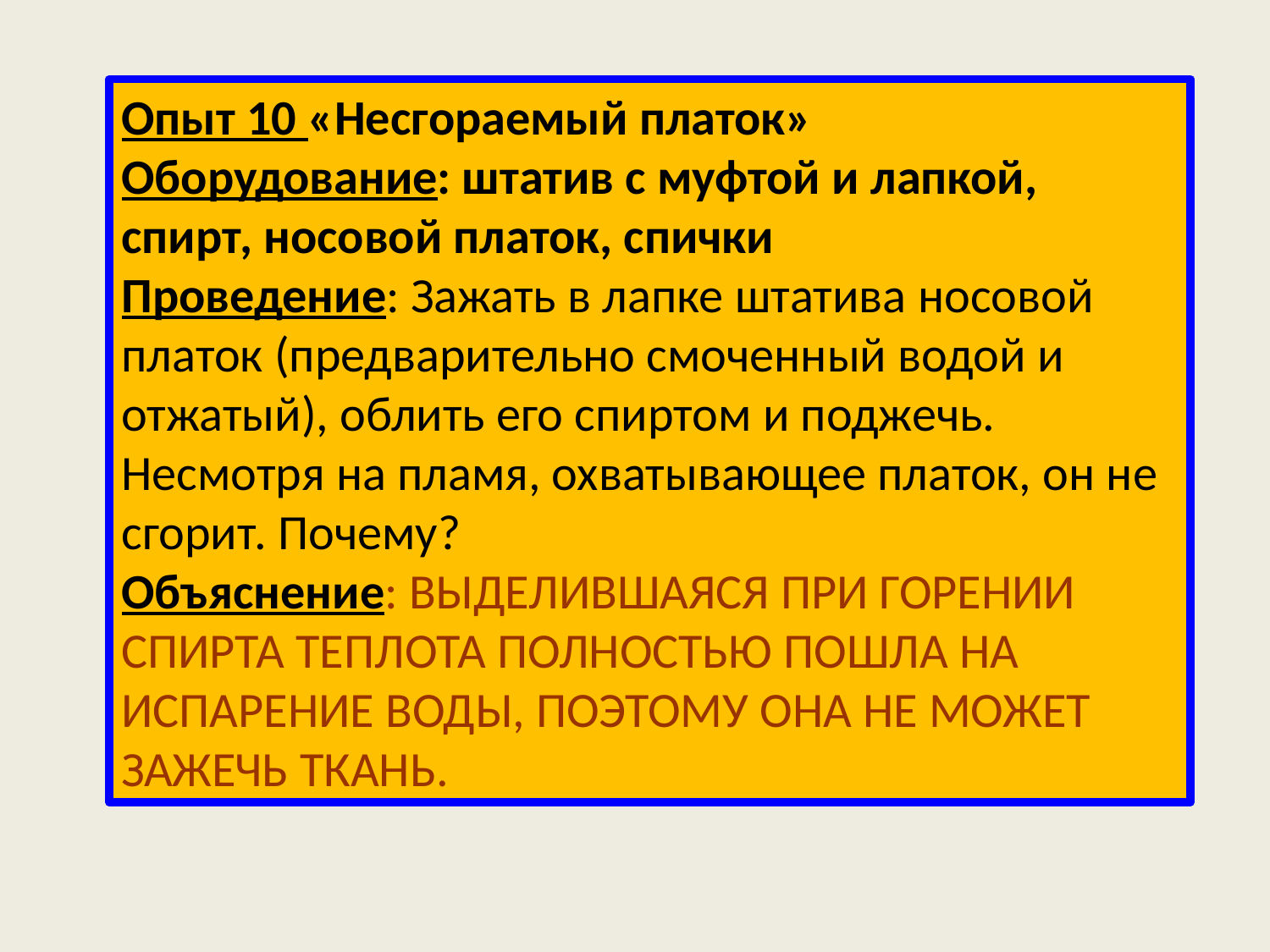

Опыт 10 «Несгораемый платок»
Оборудование: штатив с муфтой и лапкой, спирт, носовой платок, спички
Проведение: Зажать в лапке штатива носовой платок (предварительно смоченный водой и отжатый), облить его спиртом и поджечь. Несмотря на пламя, охватывающее платок, он не сгорит. Почему?
Объяснение: ВЫДЕЛИВШАЯСЯ ПРИ ГОРЕНИИ СПИРТА ТЕПЛОТА ПОЛНОСТЬЮ ПОШЛА НА ИСПАРЕНИЕ ВОДЫ, ПОЭТОМУ ОНА НЕ МОЖЕТ ЗАЖЕЧЬ ТКАНЬ.